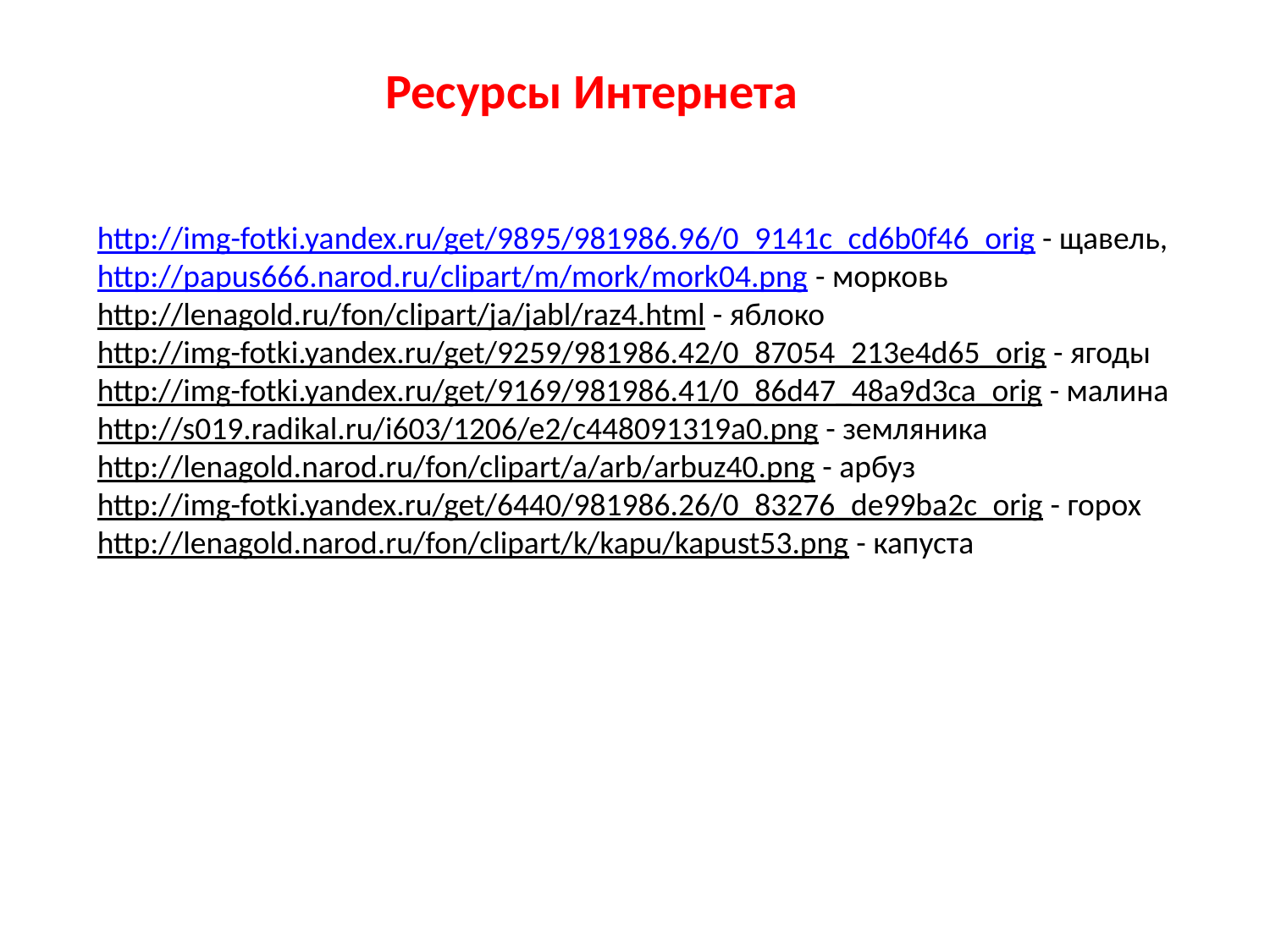

Ресурсы Интернета
http://img-fotki.yandex.ru/get/9895/981986.96/0_9141c_cd6b0f46_orig - щавель, http://papus666.narod.ru/clipart/m/mork/mork04.png - морковь
http://lenagold.ru/fon/clipart/ja/jabl/raz4.html - яблоко
http://img-fotki.yandex.ru/get/9259/981986.42/0_87054_213e4d65_orig - ягоды
http://img-fotki.yandex.ru/get/9169/981986.41/0_86d47_48a9d3ca_orig - малина
http://s019.radikal.ru/i603/1206/e2/c448091319a0.png - земляника
http://lenagold.narod.ru/fon/clipart/a/arb/arbuz40.png - арбуз
http://img-fotki.yandex.ru/get/6440/981986.26/0_83276_de99ba2c_orig - горох
http://lenagold.narod.ru/fon/clipart/k/kapu/kapust53.png - капуста